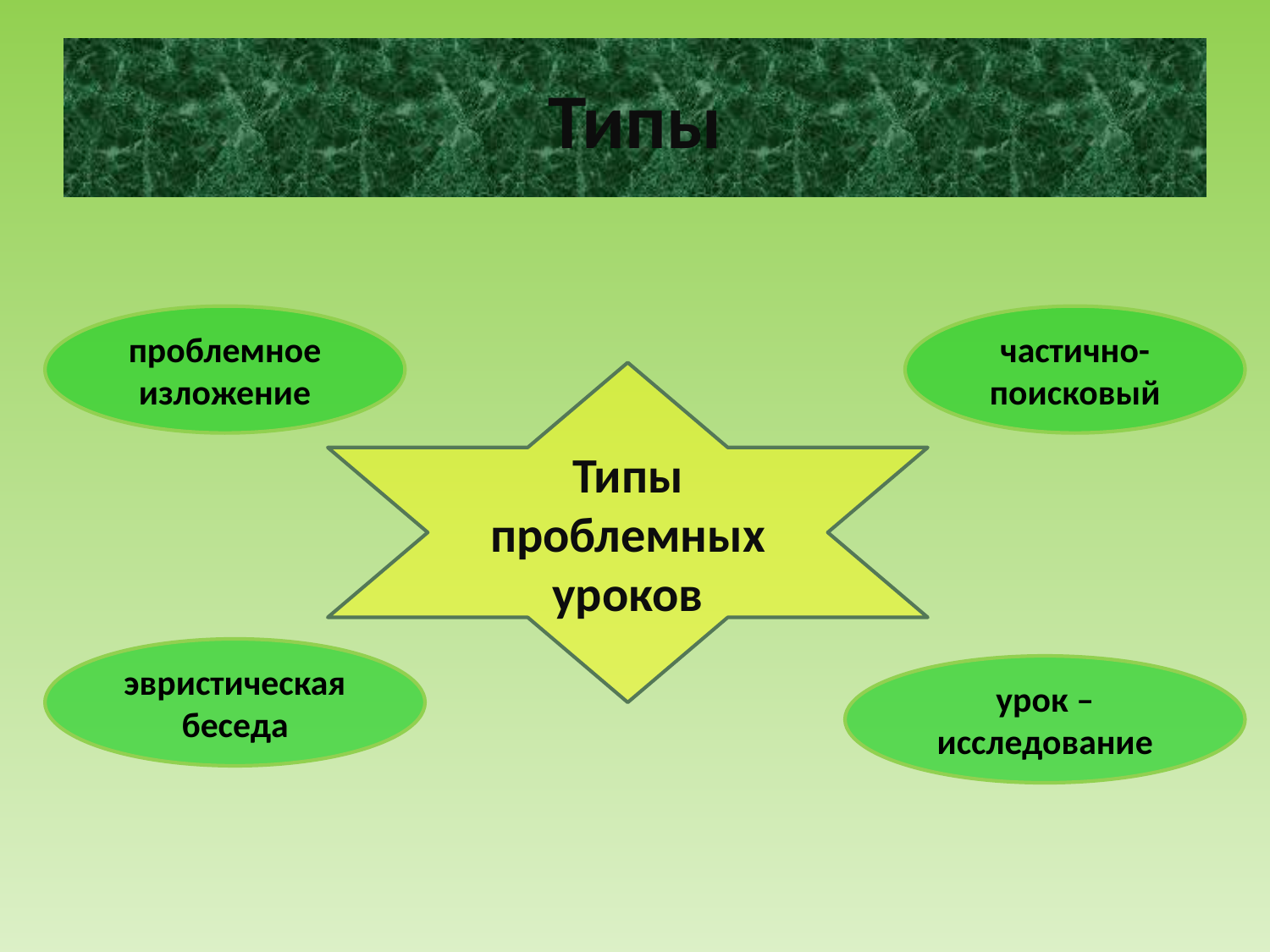

# Типы

проблемное изложение
частично-поисковый
Типы проблемных уроков
эвристическая беседа
урок – исследование